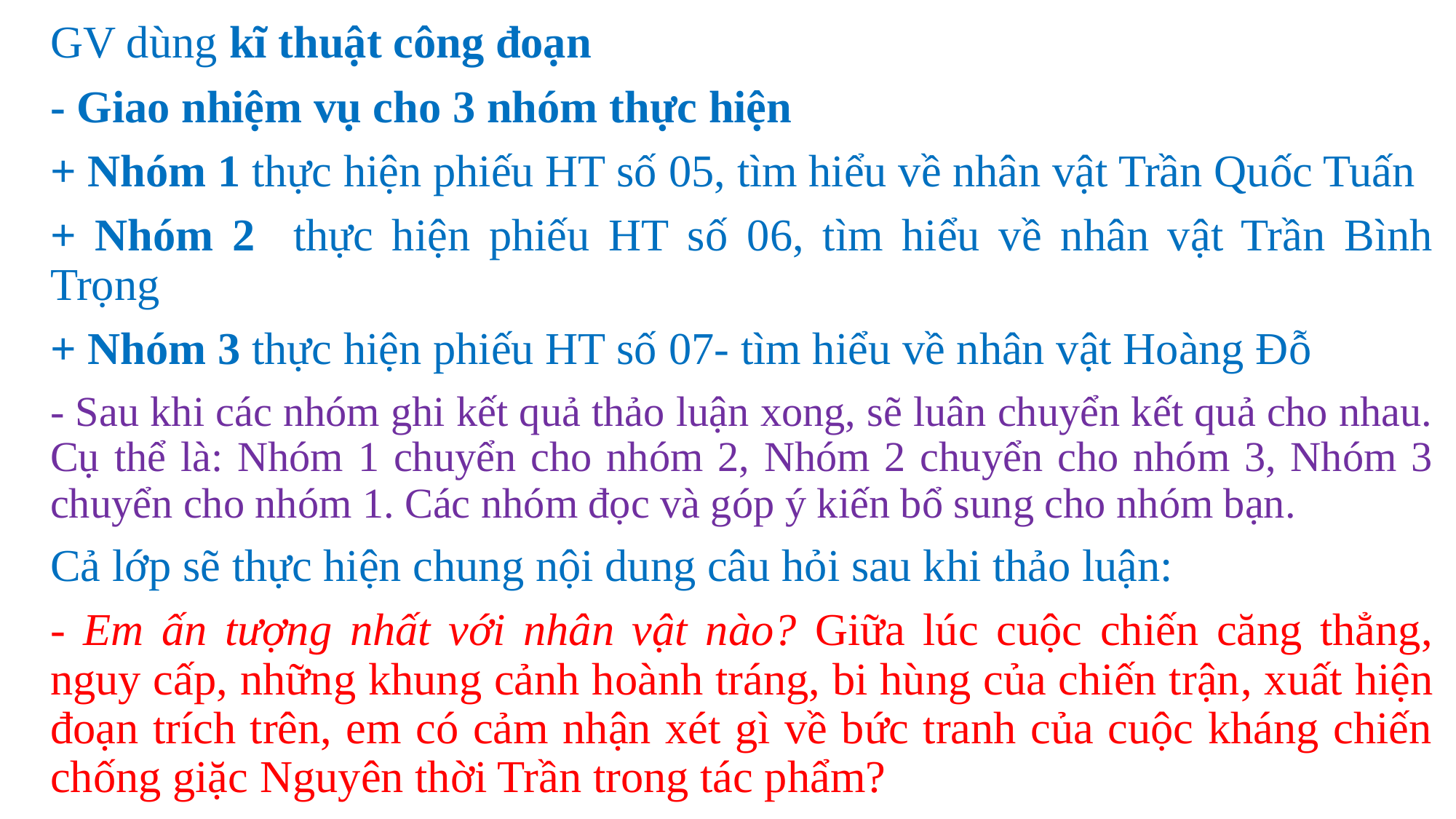

GV dùng kĩ thuật công đoạn
- Giao nhiệm vụ cho 3 nhóm thực hiện
+ Nhóm 1 thực hiện phiếu HT số 05, tìm hiểu về nhân vật Trần Quốc Tuấn
+ Nhóm 2  thực hiện phiếu HT số 06, tìm hiểu về nhân vật Trần Bình Trọng
+ Nhóm 3 thực hiện phiếu HT số 07- tìm hiểu về nhân vật Hoàng Đỗ
- Sau khi các nhóm ghi kết quả thảo luận xong, sẽ luân chuyển kết quả cho nhau. Cụ thể là: Nhóm 1 chuyển cho nhóm 2, Nhóm 2 chuyển cho nhóm 3, Nhóm 3 chuyển cho nhóm 1. Các nhóm đọc và góp ý kiến bổ sung cho nhóm bạn.
Cả lớp sẽ thực hiện chung nội dung câu hỏi sau khi thảo luận:
- Em ấn tượng nhất với nhân vật nào? Giữa lúc cuộc chiến căng thẳng, nguy cấp, những khung cảnh hoành tráng, bi hùng của chiến trận, xuất hiện đoạn trích trên, em có cảm nhận xét gì về bức tranh của cuộc kháng chiến chống giặc Nguyên thời Trần trong tác phẩm?